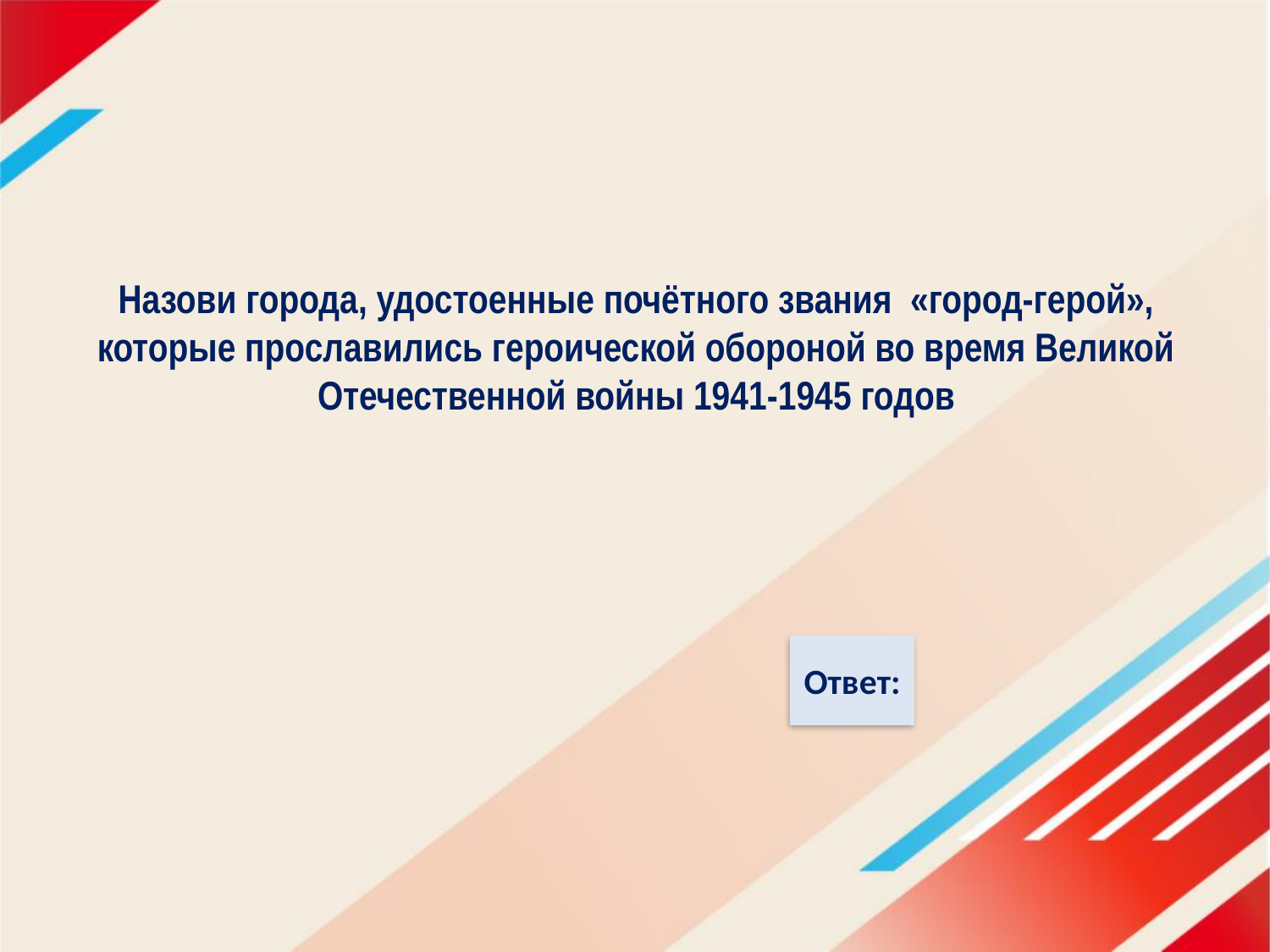

# Назови города, удостоенные почётного звания  «город-герой», которые прославились героической обороной во время Великой Отечественной войны 1941-1945 годов